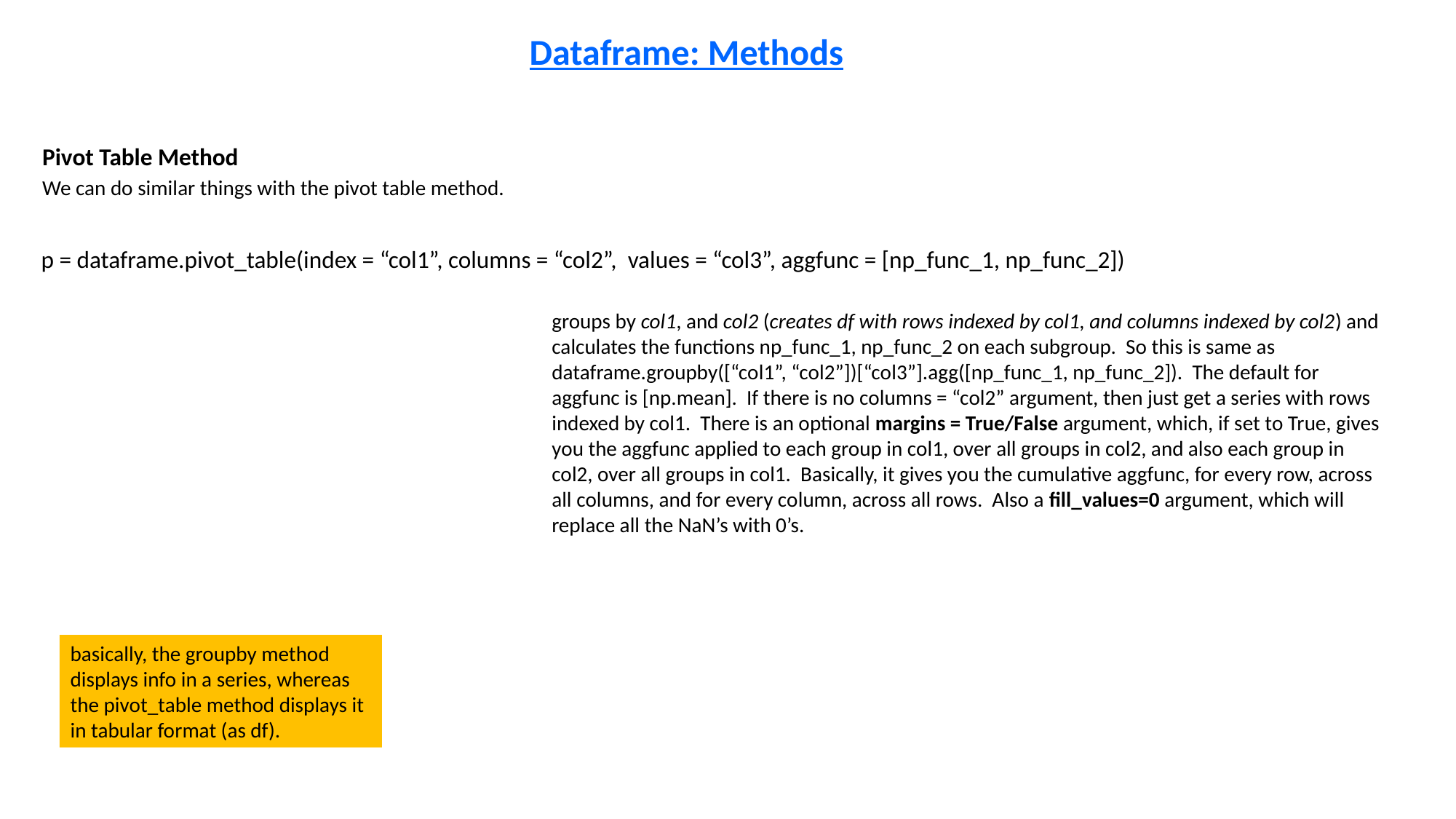

Dataframe: Methods
Pivot Table Method
We can do similar things with the pivot table method.
p = dataframe.pivot_table(index = “col1”, columns = “col2”,  values = “col3”, aggfunc = [np_func_1, np_func_2])
groups by col1, and col2 (creates df with rows indexed by col1, and columns indexed by col2) and calculates the functions np_func_1, np_func_2 on each subgroup.  So this is same as dataframe.groupby([“col1”, “col2”])[“col3”].agg([np_func_1, np_func_2]).  The default for aggfunc is [np.mean].  If there is no columns = “col2” argument, then just get a series with rows indexed by col1.  There is an optional margins = True/False argument, which, if set to True, gives you the aggfunc applied to each group in col1, over all groups in col2, and also each group in col2, over all groups in col1.  Basically, it gives you the cumulative aggfunc, for every row, across all columns, and for every column, across all rows.  Also a fill_values=0 argument, which will replace all the NaN’s with 0’s.
basically, the groupby method displays info in a series, whereas the pivot_table method displays it in tabular format (as df).